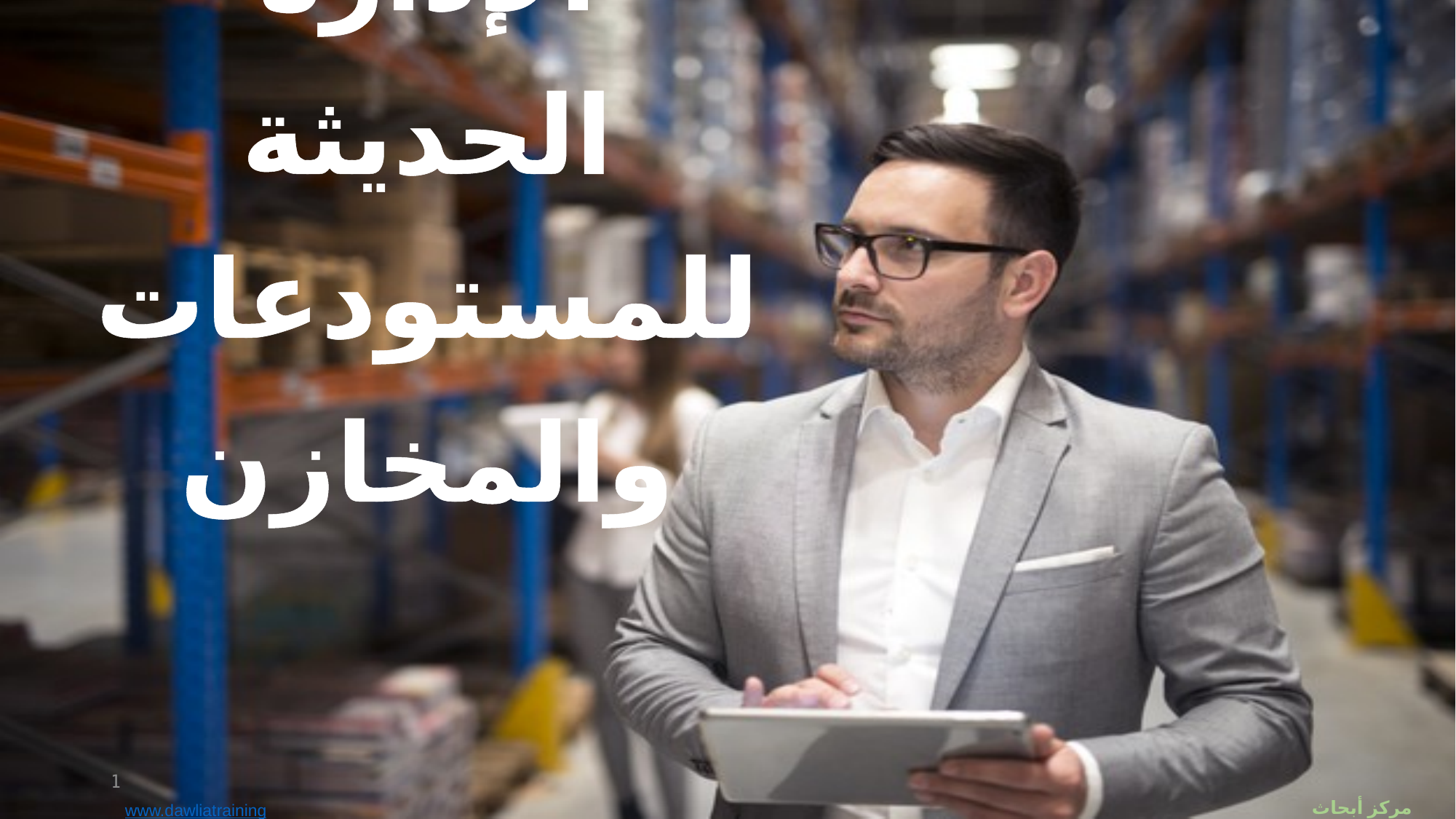

الإدارة الحديثة للمستودعات والمخازن
1
مركز أبحاث الدولية للتدريب
www.dawliatraining.com